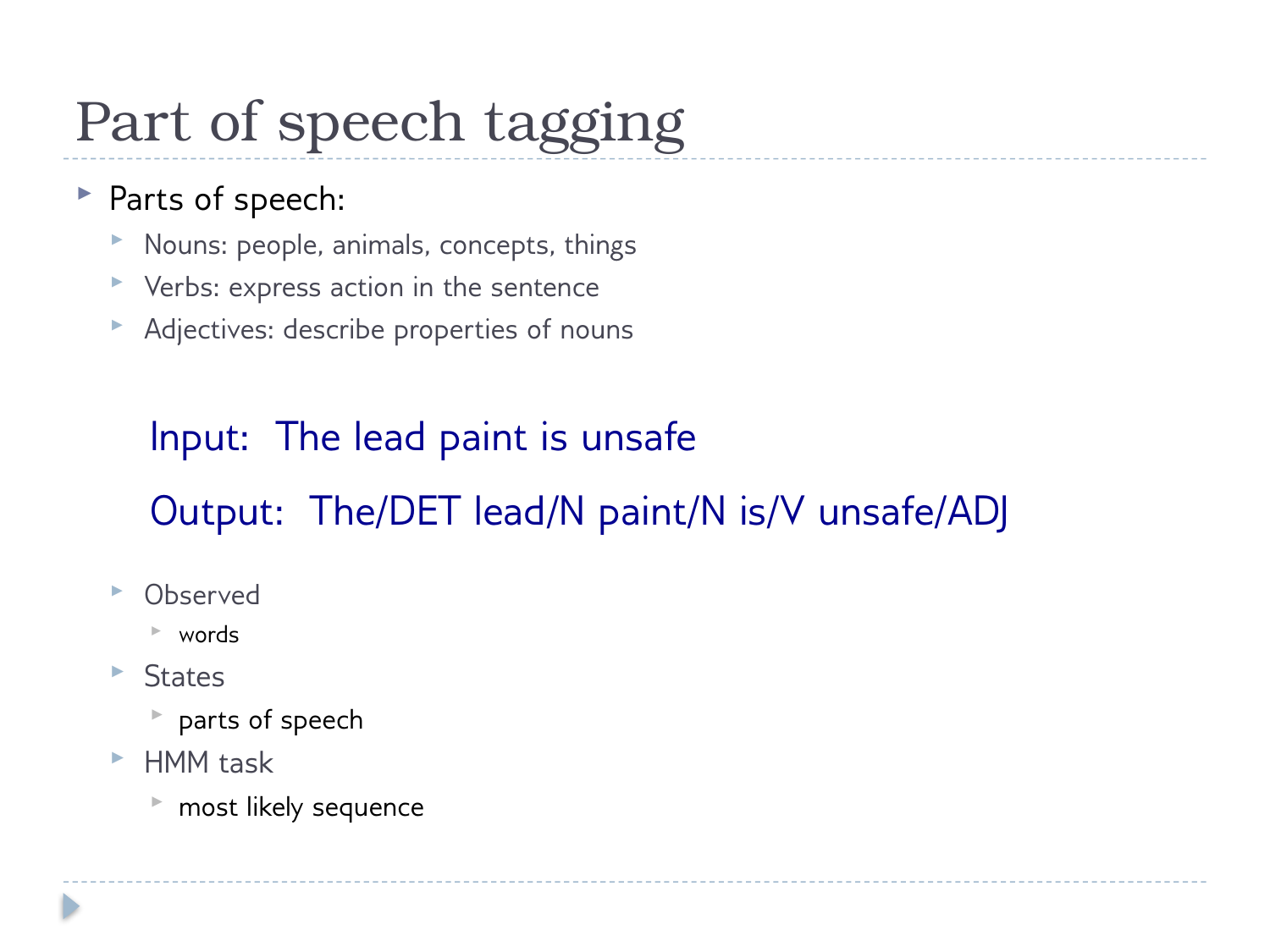

# Part of speech tagging
Parts of speech:
Nouns: people, animals, concepts, things
Verbs: express action in the sentence
Adjectives: describe properties of nouns

Observed
words
States
parts of speech
HMM task
most likely sequence
Input:  The lead paint is unsafe
Output:  The/DET lead/N paint/N is/V unsafe/ADJ